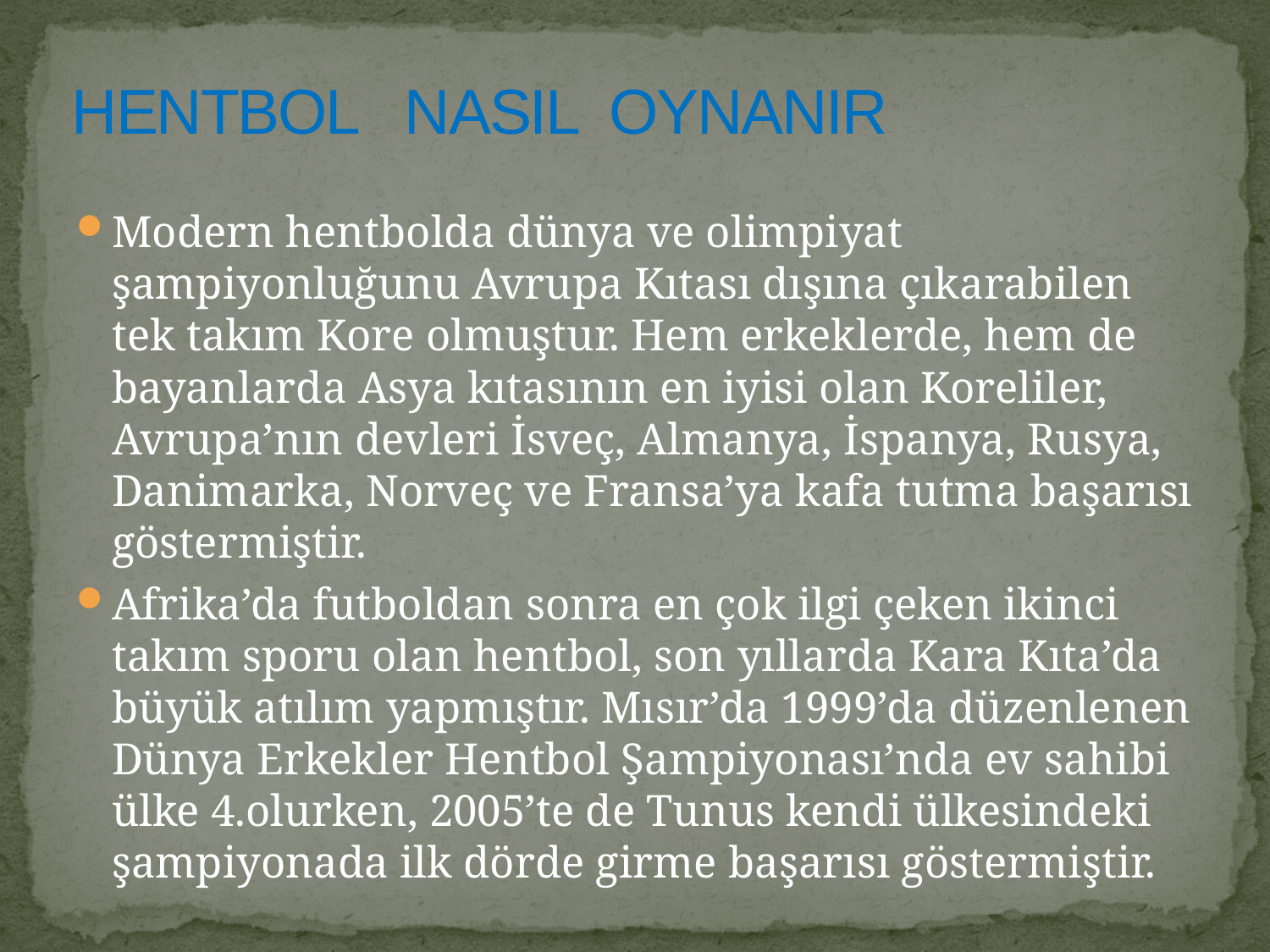

# HENTBOL   NASIL  OYNANIR
Modern hentbolda dünya ve olimpiyat şampiyonluğunu Avrupa Kıtası dışına çıkarabilen tek takım Kore olmuştur. Hem erkeklerde, hem de bayanlarda Asya kıtasının en iyisi olan Koreliler, Avrupa’nın devleri İsveç, Almanya, İspanya, Rusya, Danimarka, Norveç ve Fransa’ya kafa tutma başarısı göstermiştir.
Afrika’da futboldan sonra en çok ilgi çeken ikinci takım sporu olan hentbol, son yıllarda Kara Kıta’da büyük atılım yapmıştır. Mısır’da 1999’da düzenlenen Dünya Erkekler Hentbol Şampiyonası’nda ev sahibi ülke 4.olurken, 2005’te de Tunus kendi ülkesindeki şampiyonada ilk dörde girme başarısı göstermiştir.